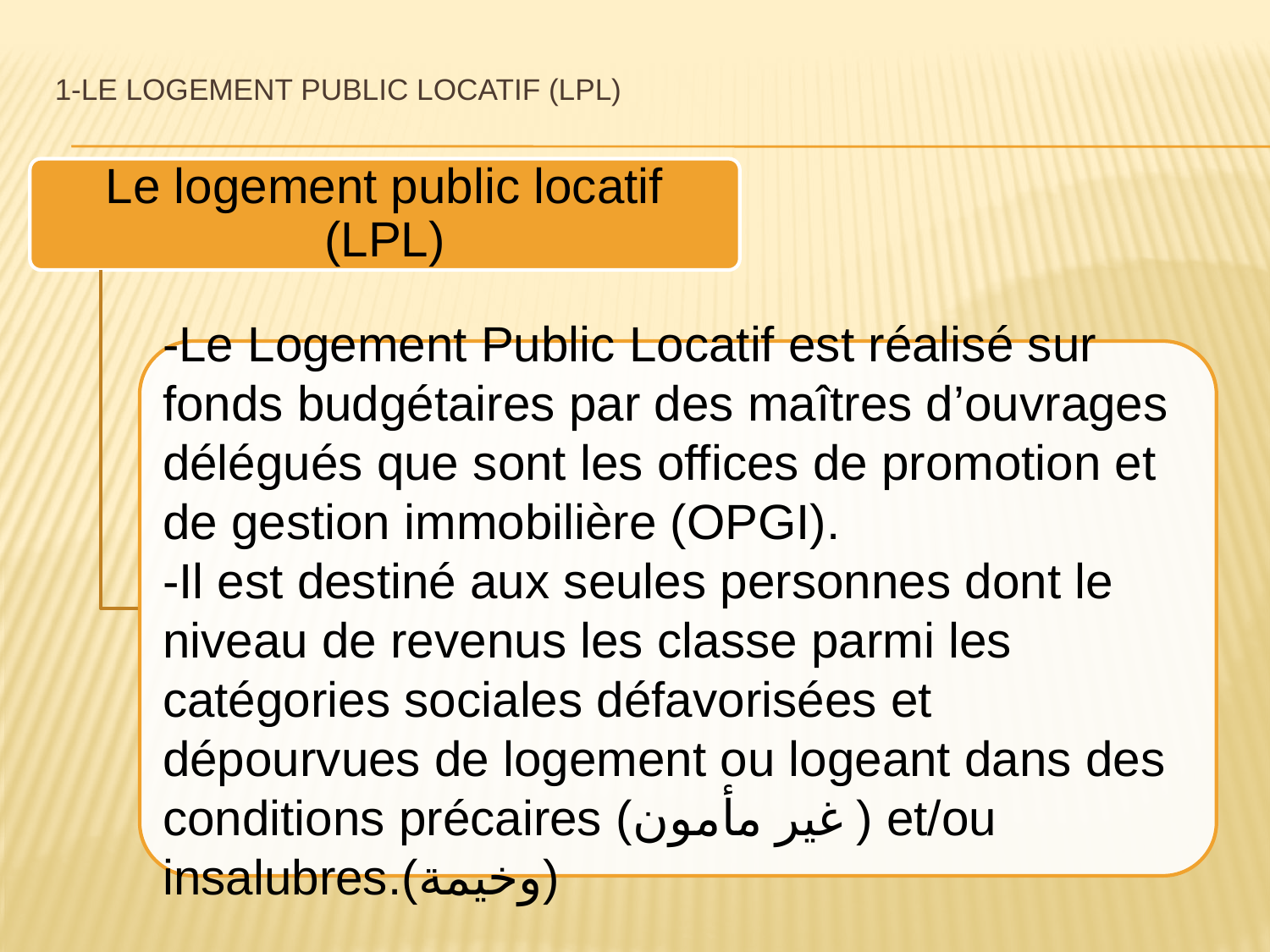

# 1-Le Logement Public Locatif (LPL)
Le logement public locatif (LPL)
-Le Logement Public Locatif est réalisé sur fonds budgétaires par des maîtres d’ouvrages délégués que sont les offices de promotion et de gestion immobilière (OPGI).
-Il est destiné aux seules personnes dont le niveau de revenus les classe parmi les catégories sociales défavorisées et dépourvues de logement ou logeant dans des conditions précaires (غير مأمون ) et/ou insalubres.(وخيمة)